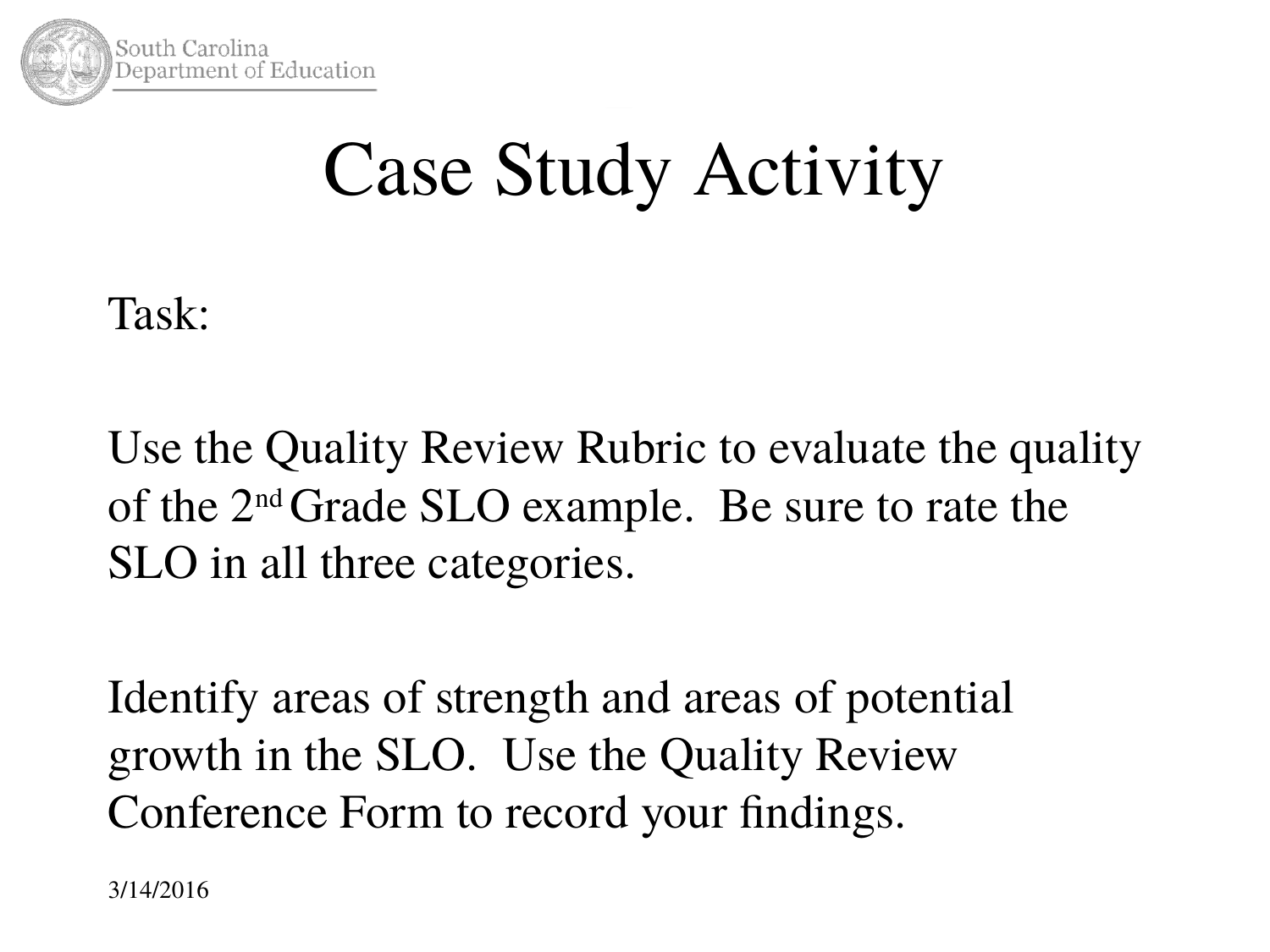

# Case Study Activity
Task:

Use the Quality Review Rubric to evaluate the quality of the 2nd Grade SLO example.  Be sure to rate the SLO in all three categories.

Identify areas of strength and areas of potential growth in the SLO.  Use the Quality Review Conference Form to record your findings.

3/14/2016